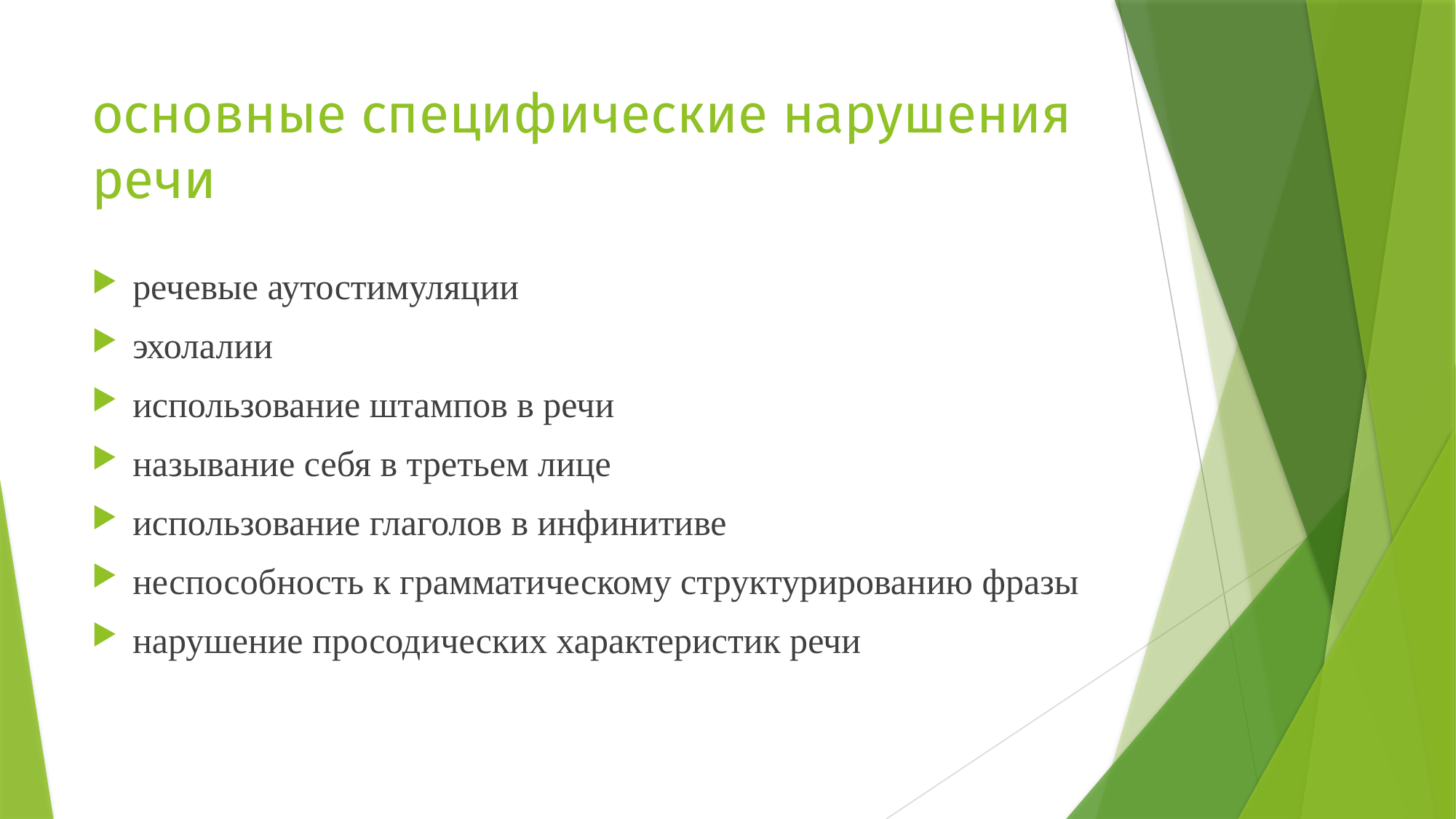

# основные специфические нарушения речи
речевые аутостимуляции
эхолалии
использование штампов в речи
называние себя в третьем лице
использование глаголов в инфинитиве
неспособность к грамматическому структурированию фразы
нарушение просодических характеристик речи